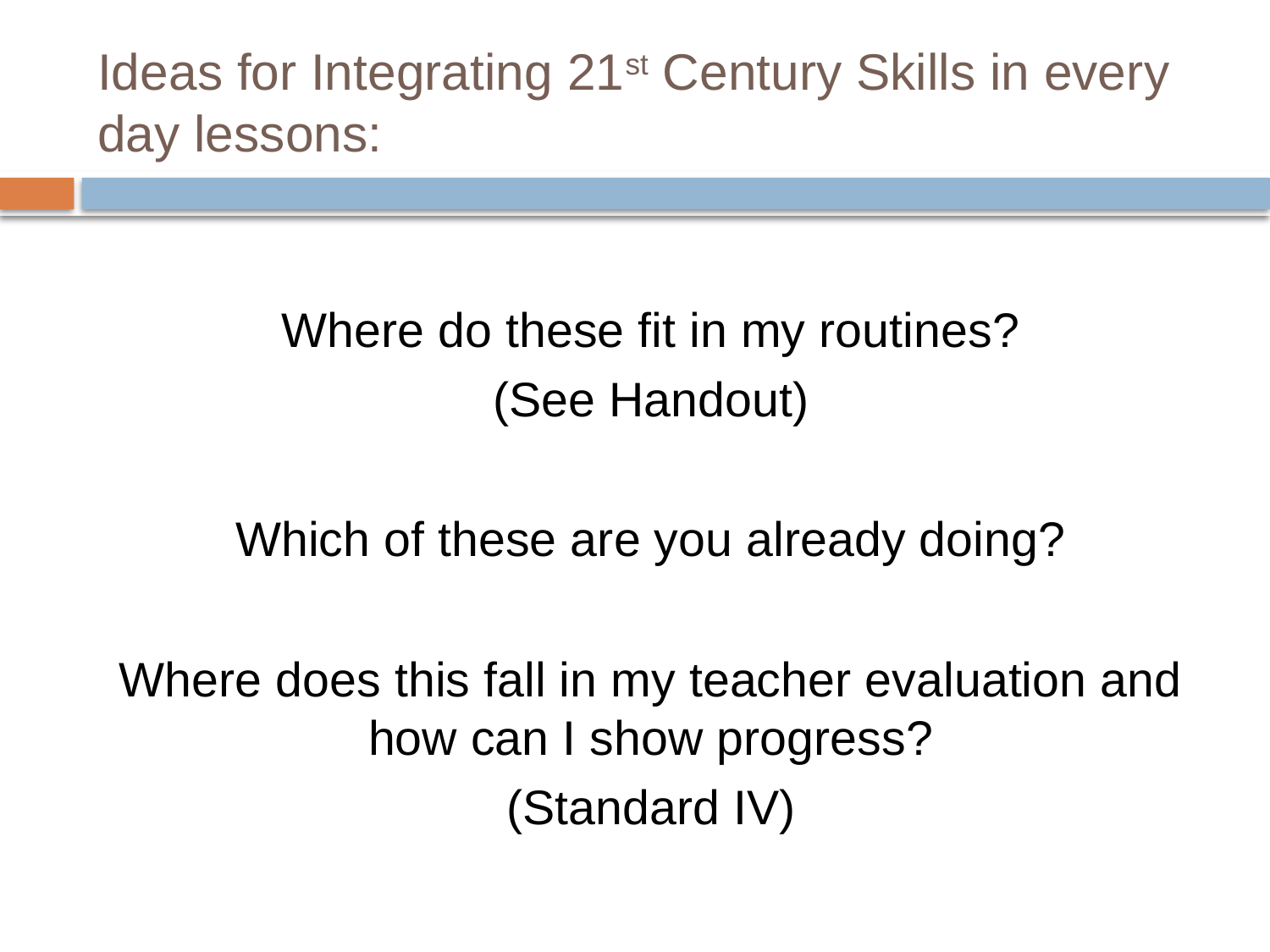

# Ideas for Integrating 21st Century Skills in every day lessons:

Where do these fit in my routines?
(See Handout)

Which of these are you already doing?

Where does this fall in my teacher evaluation and how can I show progress?
(Standard IV)